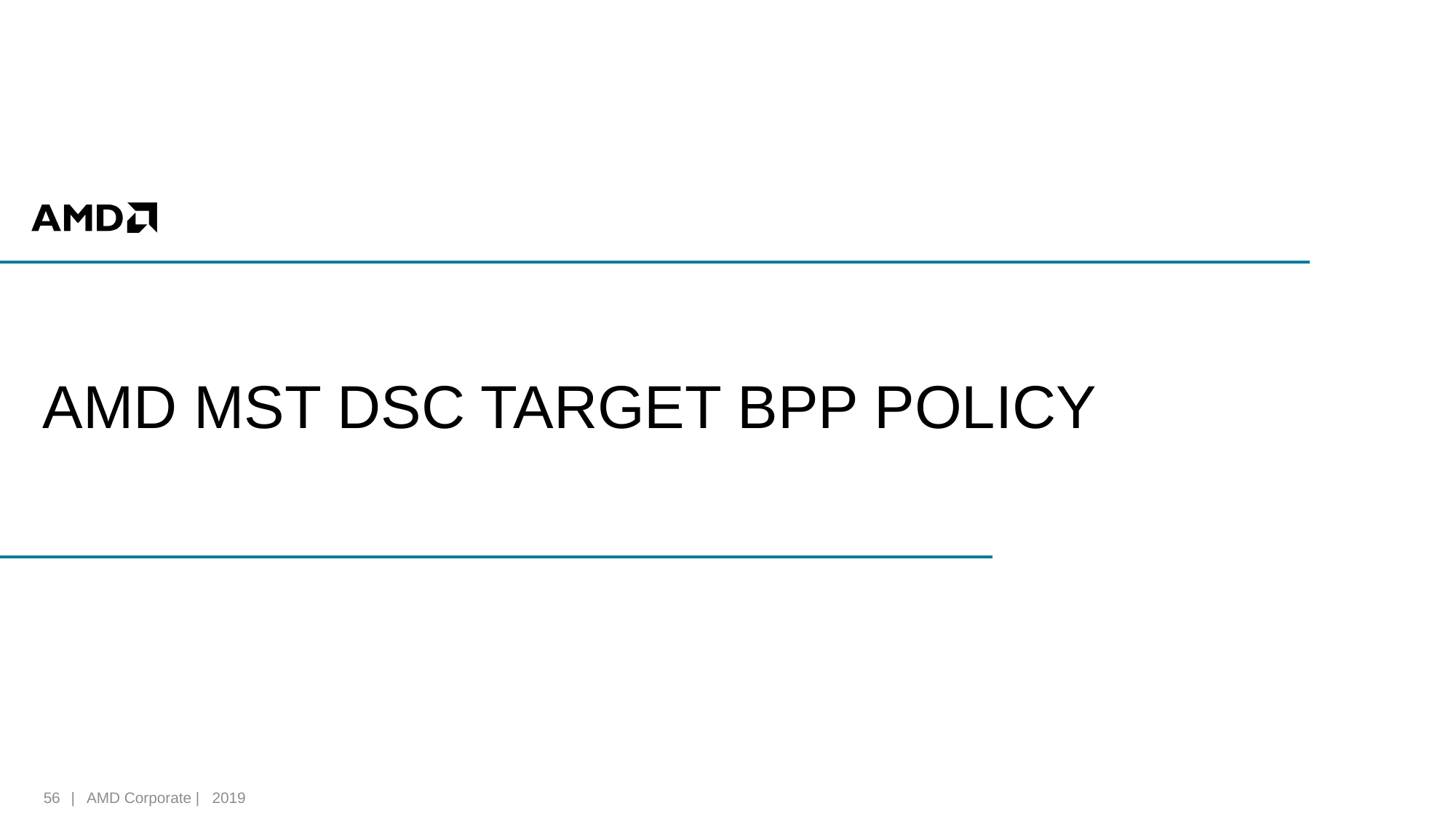

# AMD MST DSC TARGET BPP POLICY
56
|   AMD Corporate |   2019